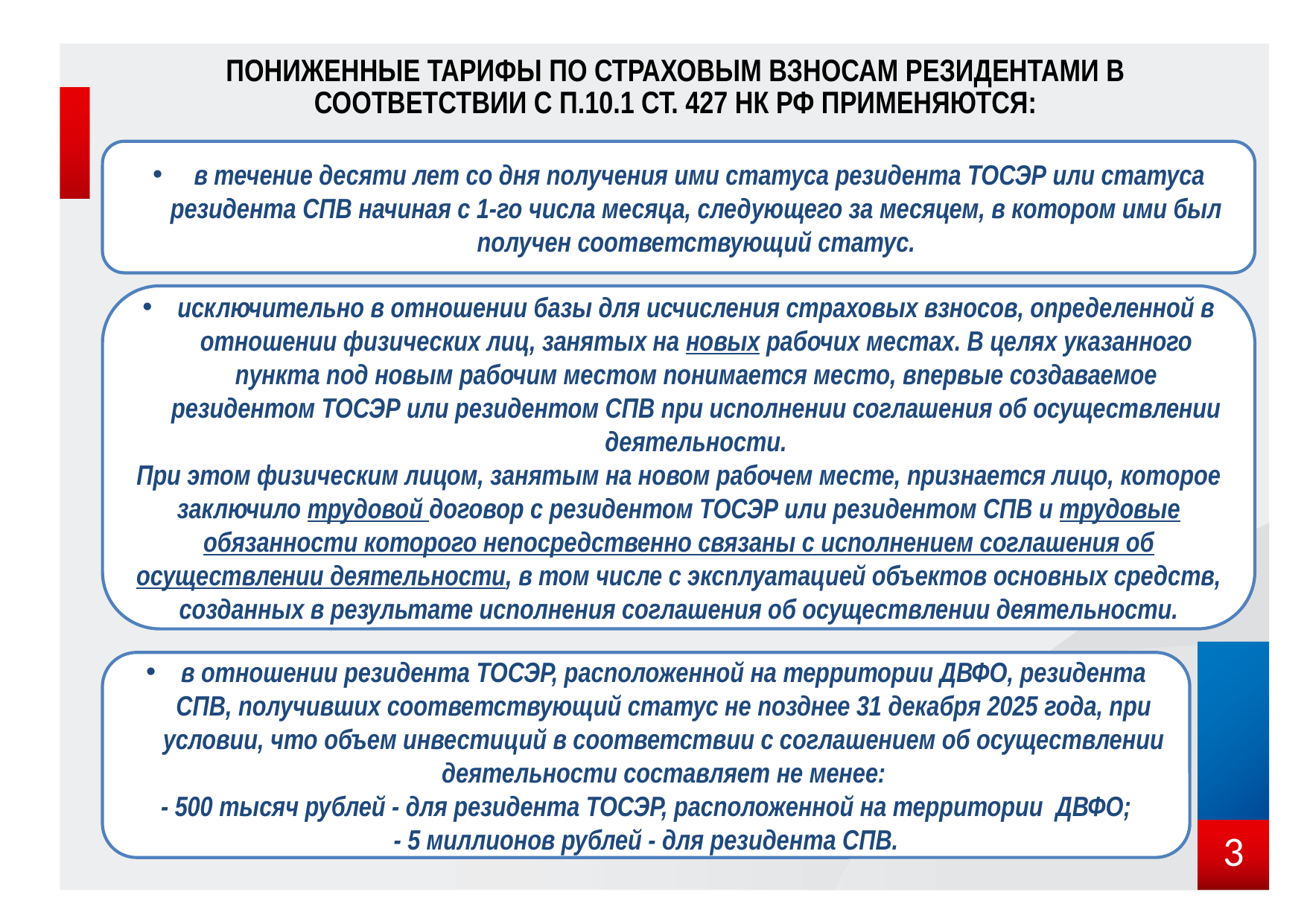

# пониженные тарифы по страховым взносам Резидентами в соответствии с п.10.1 ст. 427 Нк РФ применяются:
 в течение десяти лет со дня получения ими статуса резидента ТОСЭР или статуса резидента СПВ начиная с 1-го числа месяца, следующего за месяцем, в котором ими был получен соответствующий статус.
исключительно в отношении базы для исчисления страховых взносов, определенной в отношении физических лиц, занятых на новых рабочих местах. В целях указанного пункта под новым рабочим местом понимается место, впервые создаваемое резидентом ТОСЭР или резидентом СПВ при исполнении соглашения об осуществлении деятельности.
При этом физическим лицом, занятым на новом рабочем месте, признается лицо, которое заключило трудовой договор с резидентом ТОСЭР или резидентом СПВ и трудовые обязанности которого непосредственно связаны с исполнением соглашения об осуществлении деятельности, в том числе с эксплуатацией объектов основных средств, созданных в результате исполнения соглашения об осуществлении деятельности.
в отношении резидента ТОСЭР, расположенной на территории ДВФО, резидента СПВ, получивших соответствующий статус не позднее 31 декабря 2025 года, при условии, что объем инвестиций в соответствии с соглашением об осуществлении деятельности составляет не менее:
- 500 тысяч рублей - для резидента ТОСЭР, расположенной на территории  ДВФО;
- 5 миллионов рублей - для резидента СПВ.
3